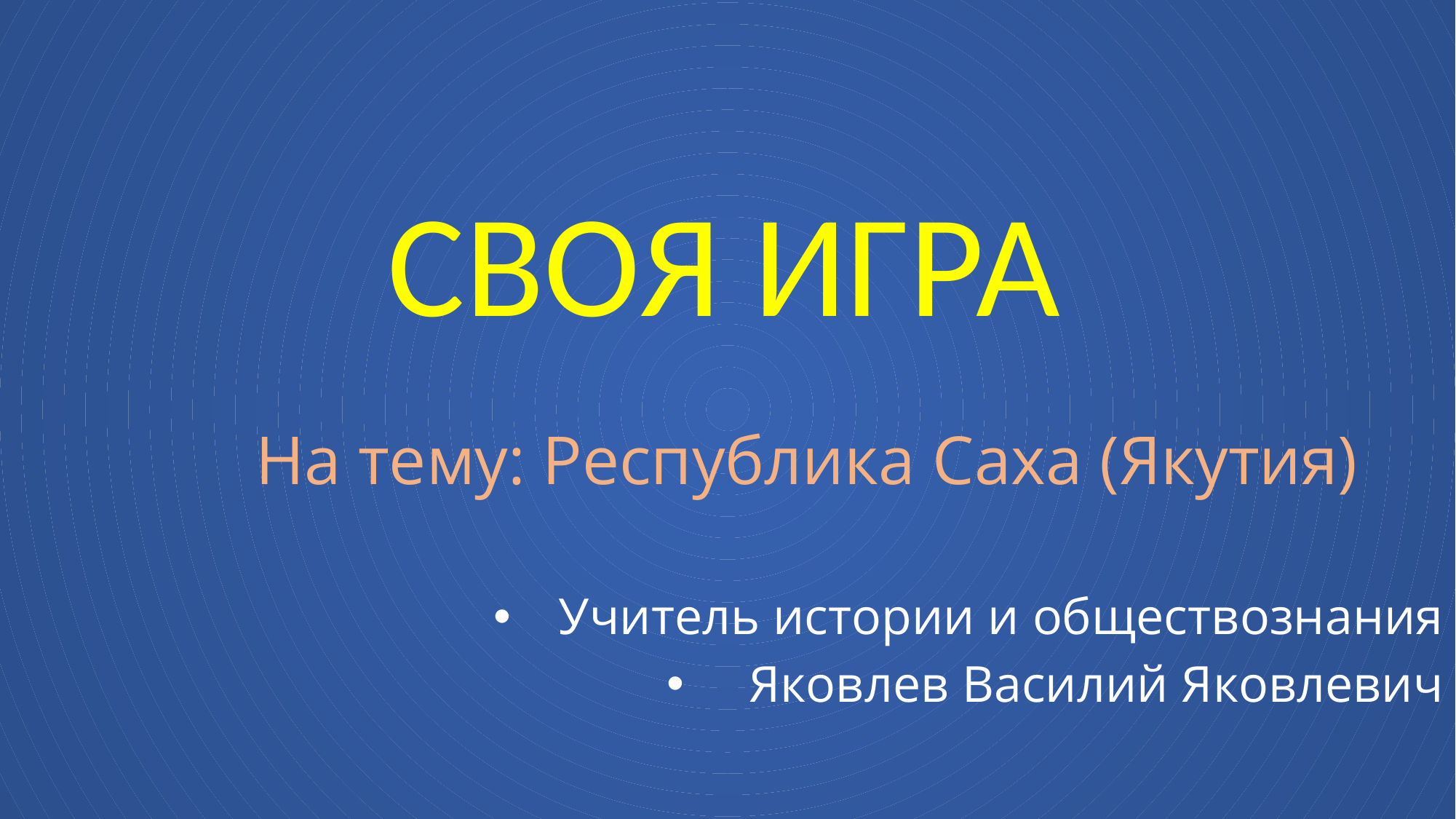

# СВОЯ ИГРА
       На тему: Республика Саха (Якутия)

Учитель истории и обществознания
Яковлев Василий Яковлевич